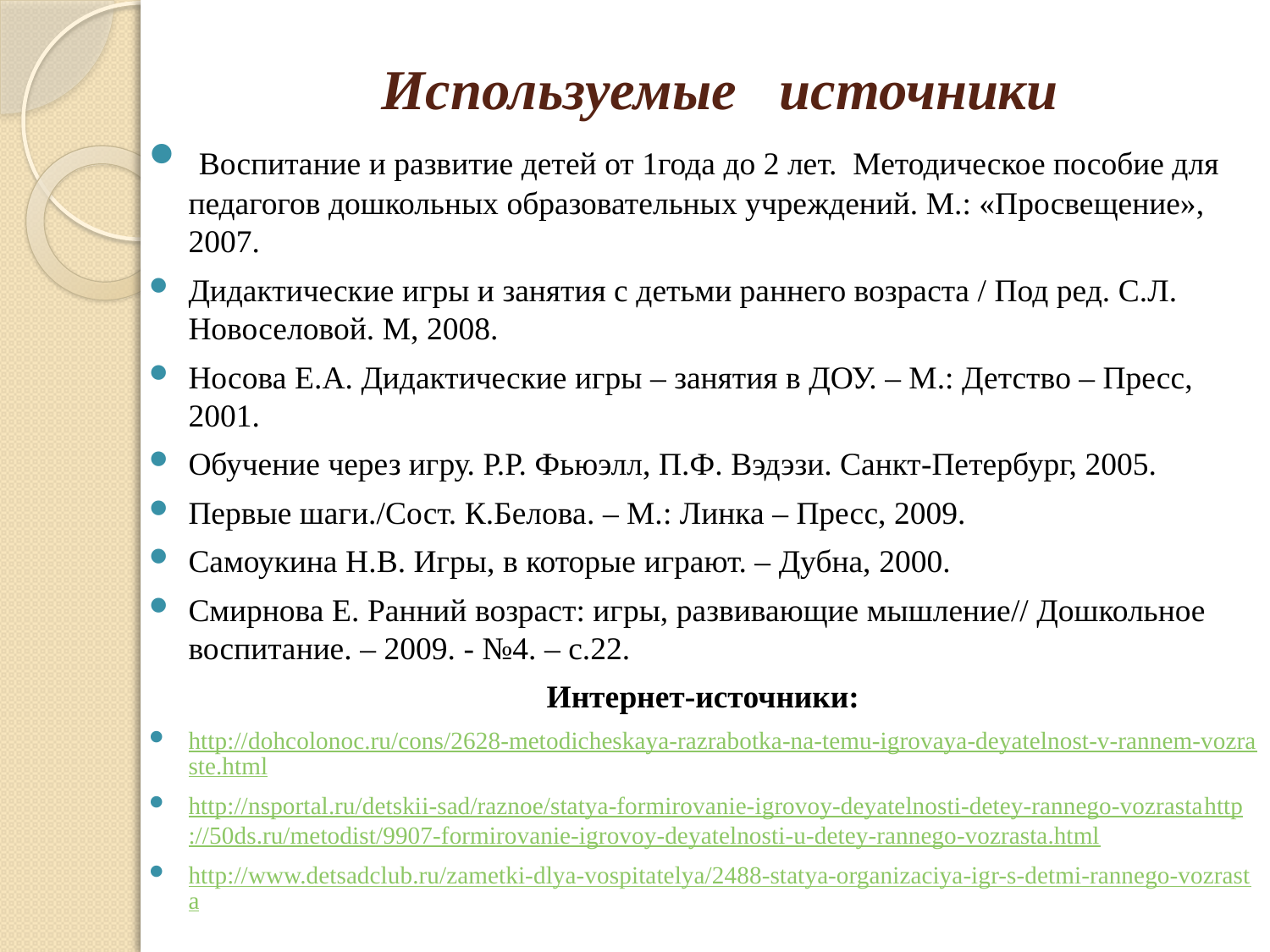

# Используемые   источники
 Воспитание и развитие детей от 1года до 2 лет.  Методическое пособие для педагогов дошкольных образовательных учреждений. М.: «Просвещение», 2007.
Дидактические игры и занятия с детьми раннего возраста / Под ред. С.Л. Новоселовой. М, 2008.
Носова Е.А. Дидактические игры – занятия в ДОУ. – М.: Детство – Пресс, 2001.
Обучение через игру. Р.Р. Фьюэлл, П.Ф. Вэдэзи. Санкт-Петербург, 2005.
Первые шаги./Сост. К.Белова. – М.: Линка – Пресс, 2009.
Самоукина Н.В. Игры, в которые играют. – Дубна, 2000.
Смирнова Е. Ранний возраст: игры, развивающие мышление// Дошкольное воспитание. – 2009. - №4. – с.22.
Интернет-источники:
http://dohcolonoc.ru/cons/2628-metodicheskaya-razrabotka-na-temu-igrovaya-deyatelnost-v-rannem-vozraste.html
http://nsportal.ru/detskii-sad/raznoe/statya-formirovanie-igrovoy-deyatelnosti-detey-rannego-vozrastahttp://50ds.ru/metodist/9907-formirovanie-igrovoy-deyatelnosti-u-detey-rannego-vozrasta.html
http://www.detsadclub.ru/zametki-dlya-vospitatelya/2488-statya-organizaciya-igr-s-detmi-rannego-vozrasta